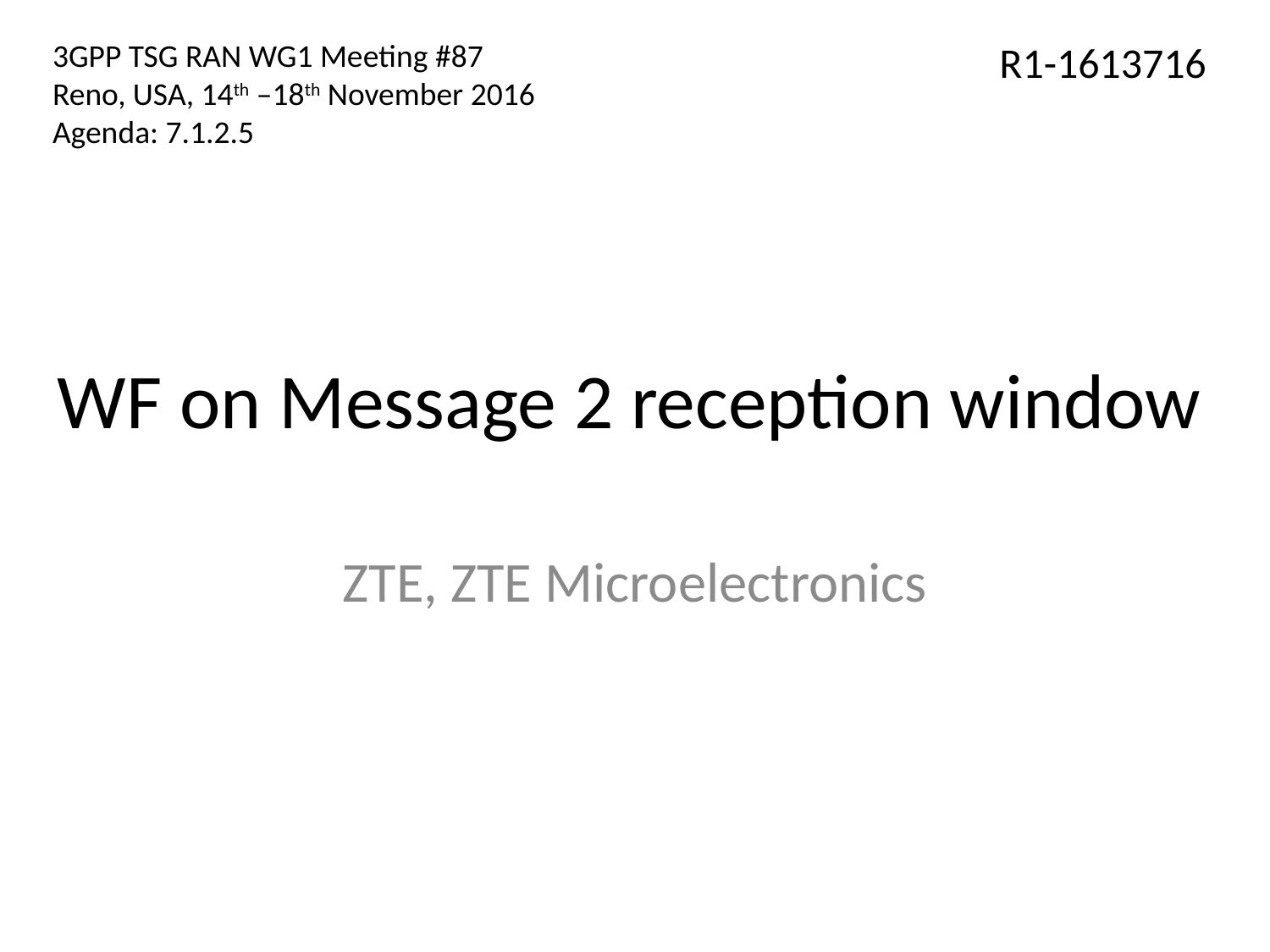

3GPP TSG RAN WG1 Meeting #87
Reno, USA, 14th –18th November 2016
Agenda: 7.1.2.5
R1-1613716
# WF on Message 2 reception window
ZTE, ZTE Microelectronics